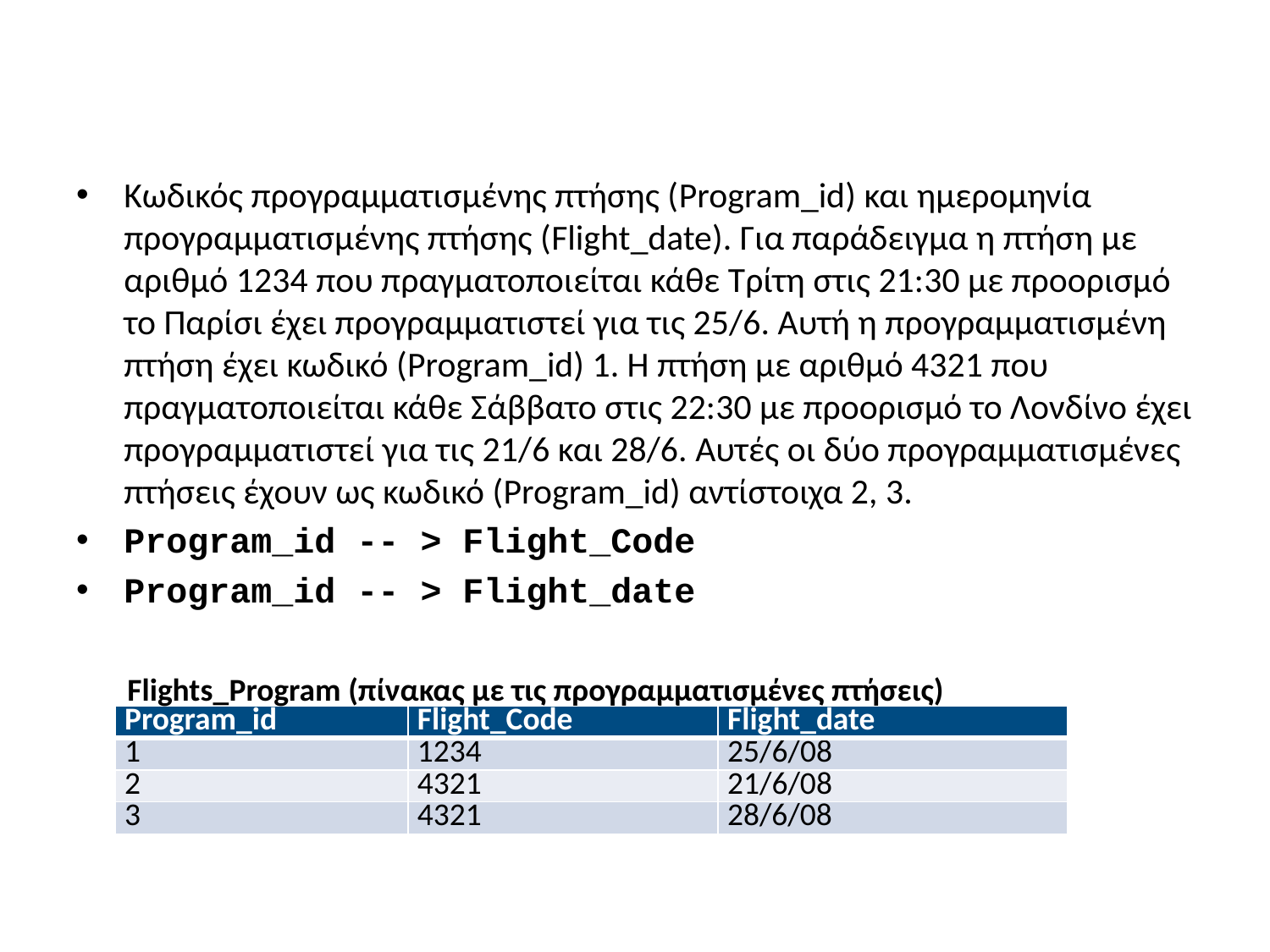

#
Κωδικός προγραμματισμένης πτήσης (Program_id) και ημερομηνία προγραμματισμένης πτήσης (Flight_date). Για παράδειγμα η πτήση με αριθμό 1234 που πραγματοποιείται κάθε Τρίτη στις 21:30 με προορισμό το Παρίσι έχει προγραμματιστεί για τις 25/6. Αυτή η προγραμματισμένη πτήση έχει κωδικό (Program_id) 1. Η πτήση με αριθμό 4321 που πραγματοποιείται κάθε Σάββατο στις 22:30 με προορισμό το Λονδίνο έχει προγραμματιστεί για τις 21/6 και 28/6. Αυτές οι δύο προγραμματισμένες πτήσεις έχουν ως κωδικό (Program_id) αντίστοιχα 2, 3.
Program_id -- > Flight_Code
Program_id -- > Flight_date
Flights_Program (πίνακας με τις προγραμματισμένες πτήσεις)
| Program\_id | Flight\_Code | Flight\_date |
| --- | --- | --- |
| 1 | 1234 | 25/6/08 |
| 2 | 4321 | 21/6/08 |
| 3 | 4321 | 28/6/08 |